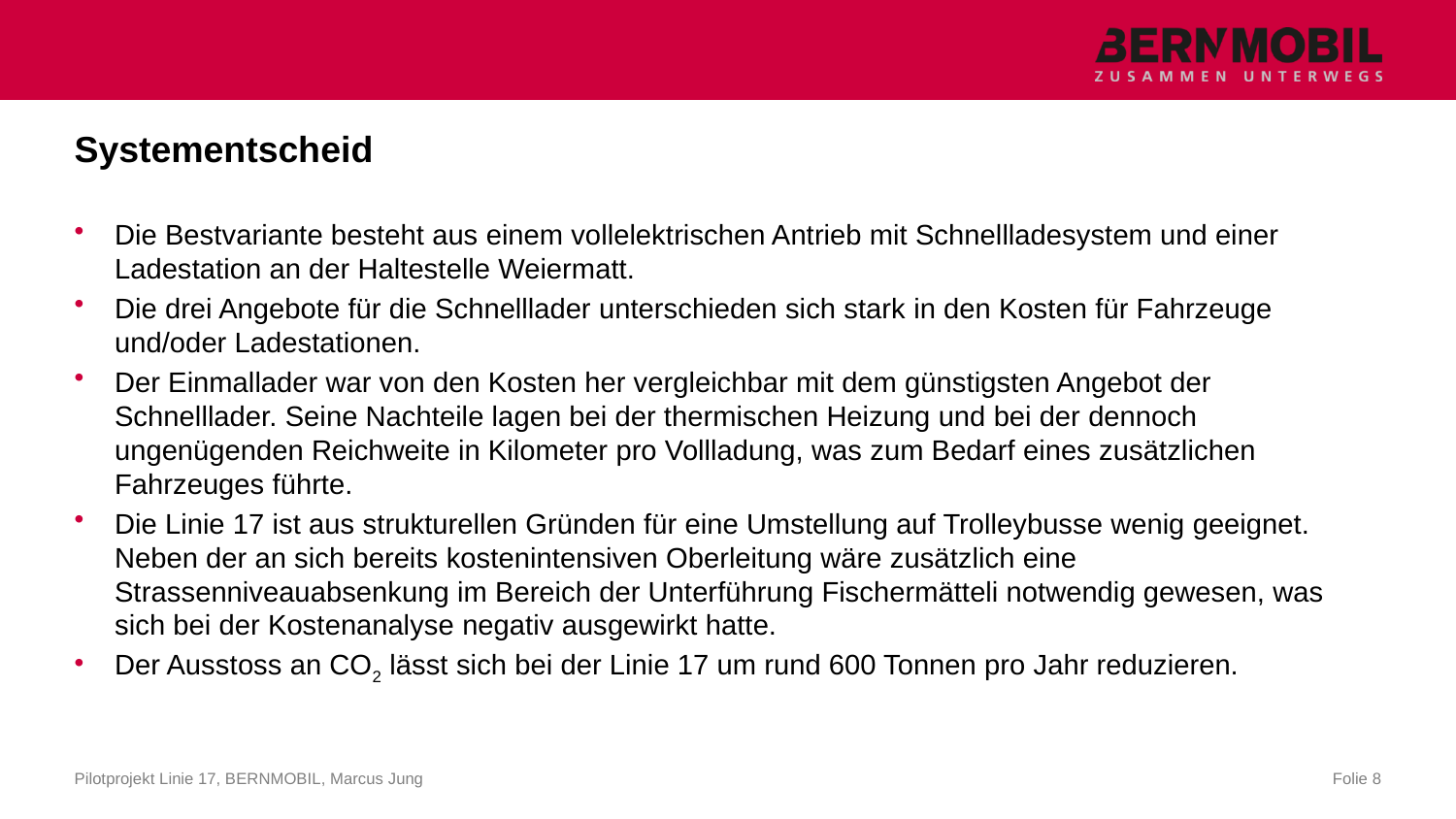

# Systementscheid
Die Bestvariante besteht aus einem vollelektrischen Antrieb mit Schnellladesystem und einer Ladestation an der Haltestelle Weiermatt.
Die drei Angebote für die Schnelllader unterschieden sich stark in den Kosten für Fahrzeuge und/oder Ladestationen.
Der Einmallader war von den Kosten her vergleichbar mit dem günstigsten Angebot der Schnelllader. Seine Nachteile lagen bei der thermischen Heizung und bei der dennoch ungenügenden Reichweite in Kilometer pro Vollladung, was zum Bedarf eines zusätzlichen Fahrzeuges führte.
Die Linie 17 ist aus strukturellen Gründen für eine Umstellung auf Trolleybusse wenig geeignet. Neben der an sich bereits kostenintensiven Oberleitung wäre zusätzlich eine Strassenniveauabsenkung im Bereich der Unterführung Fischermätteli notwendig gewesen, was sich bei der Kostenanalyse negativ ausgewirkt hatte.
Der Ausstoss an CO2 lässt sich bei der Linie 17 um rund 600 Tonnen pro Jahr reduzieren.

Pilotprojekt Linie 17, BERNMOBIL, Marcus Jung
Folie 8